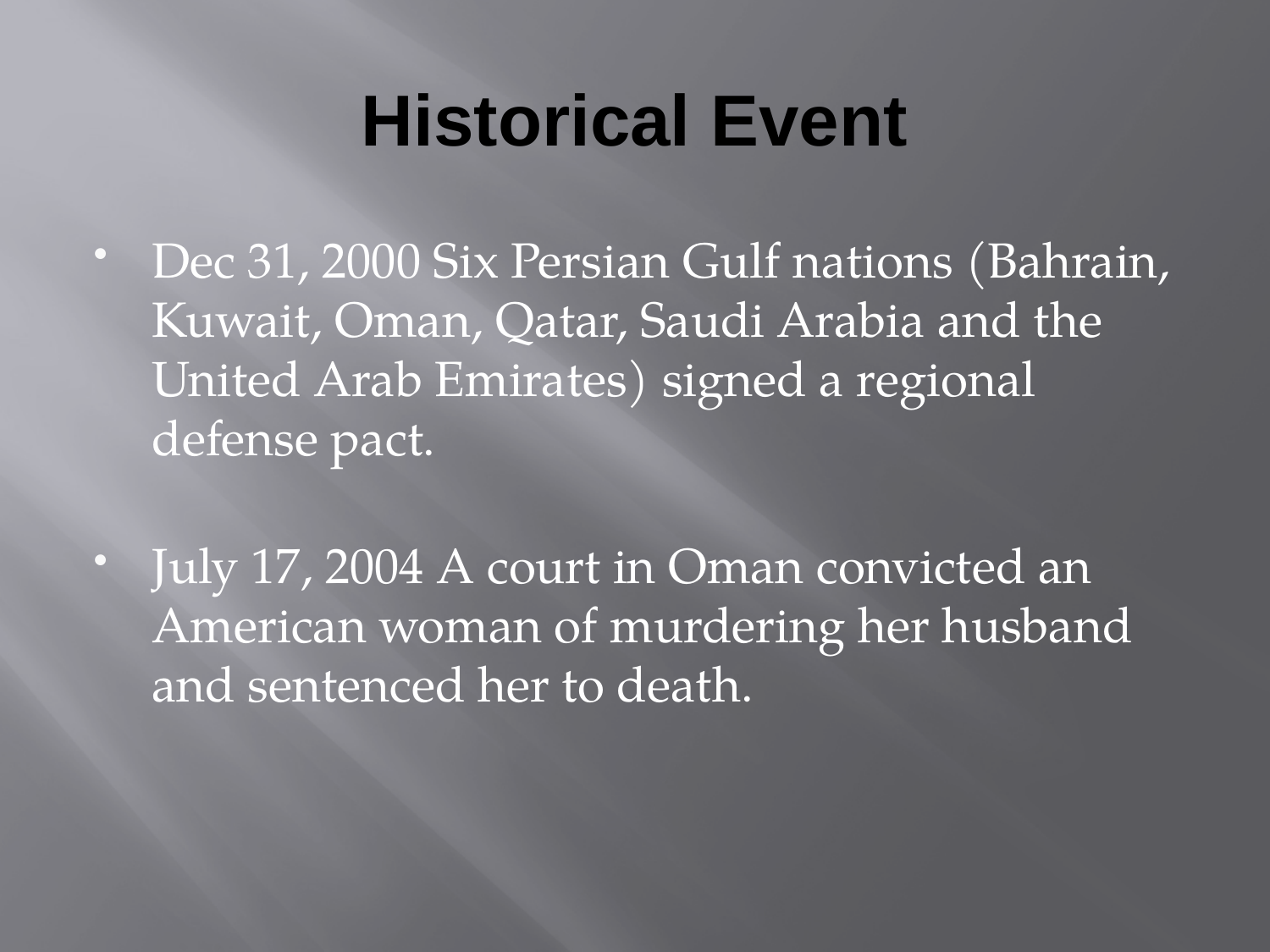

# Historical Event
Dec 31, 2000 Six Persian Gulf nations (Bahrain, Kuwait, Oman, Qatar, Saudi Arabia and the United Arab Emirates) signed a regional defense pact.
July 17, 2004 A court in Oman convicted an American woman of murdering her husband and sentenced her to death.